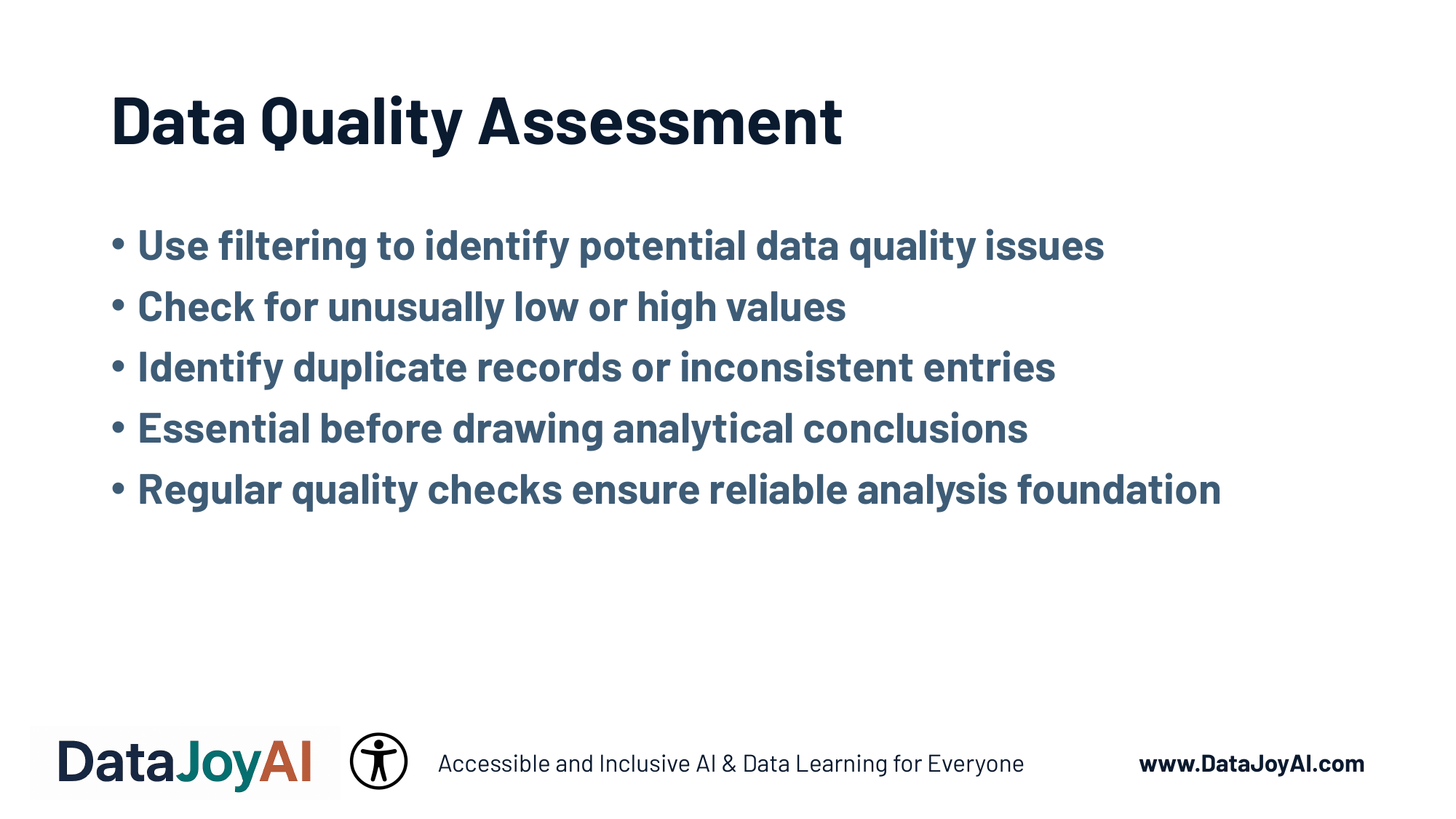

# Data Quality Assessment
Use filtering to identify potential data quality issues
Check for unusually low or high values
Identify duplicate records or inconsistent entries
Essential before drawing analytical conclusions
Regular quality checks ensure reliable analysis foundation